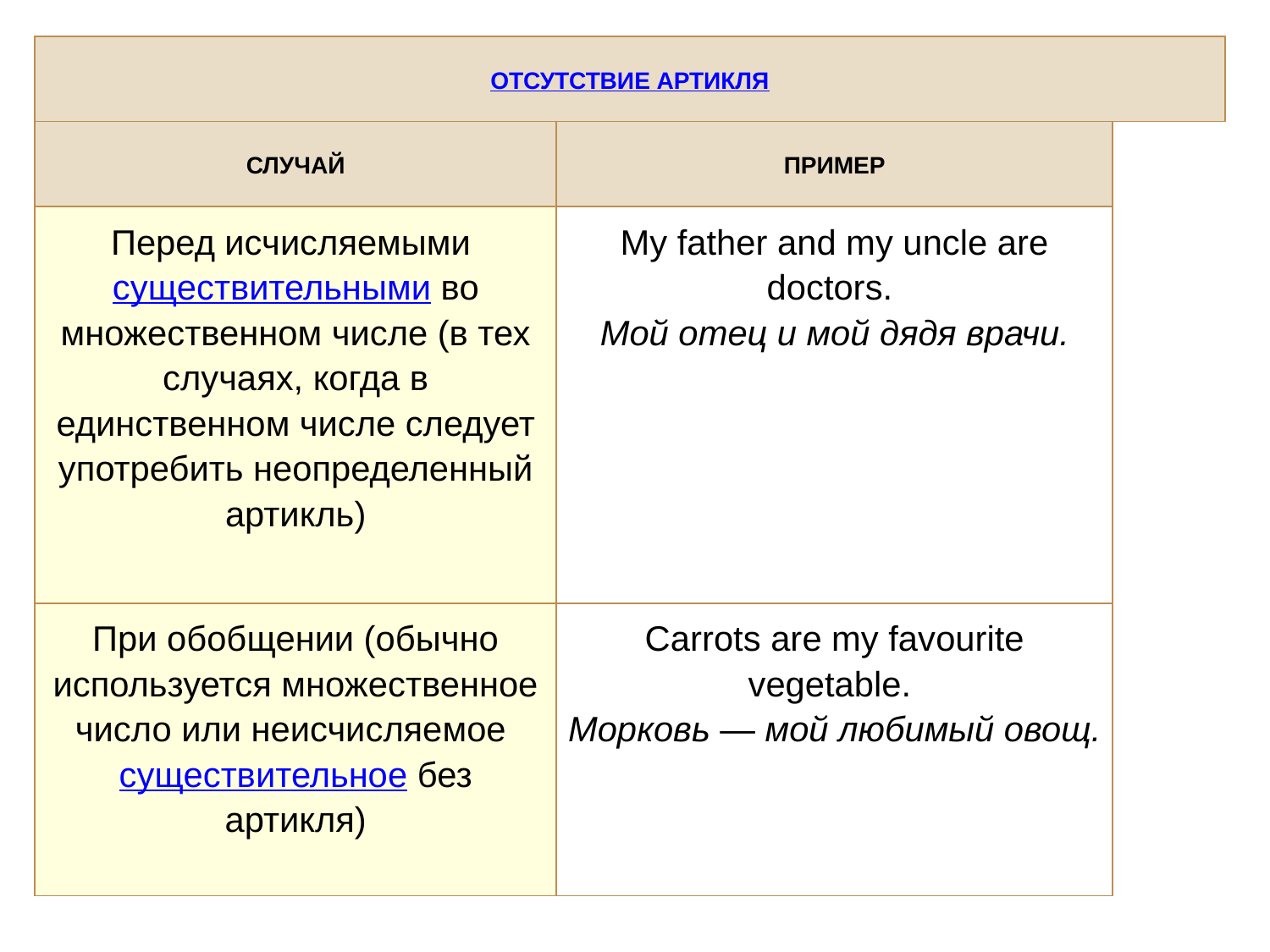

| ОТСУТСТВИЕ АРТИКЛЯ |  |  |
| --- | --- | --- |
| СЛУЧАЙ | ПРИМЕР |  |
| Перед исчисляемыми существительными во множественном числе (в тех случаях, когда в единственном числе следует употребить неопределенный артикль) | My father and my uncle are doctors.  Мой отец и мой дядя врачи. |  |
| При обобщении (обычно используется множественное число или неисчисляемое существительное без артикля) | Carrots are my favourite vegetable.  Морковь — мой любимый овощ. |  |